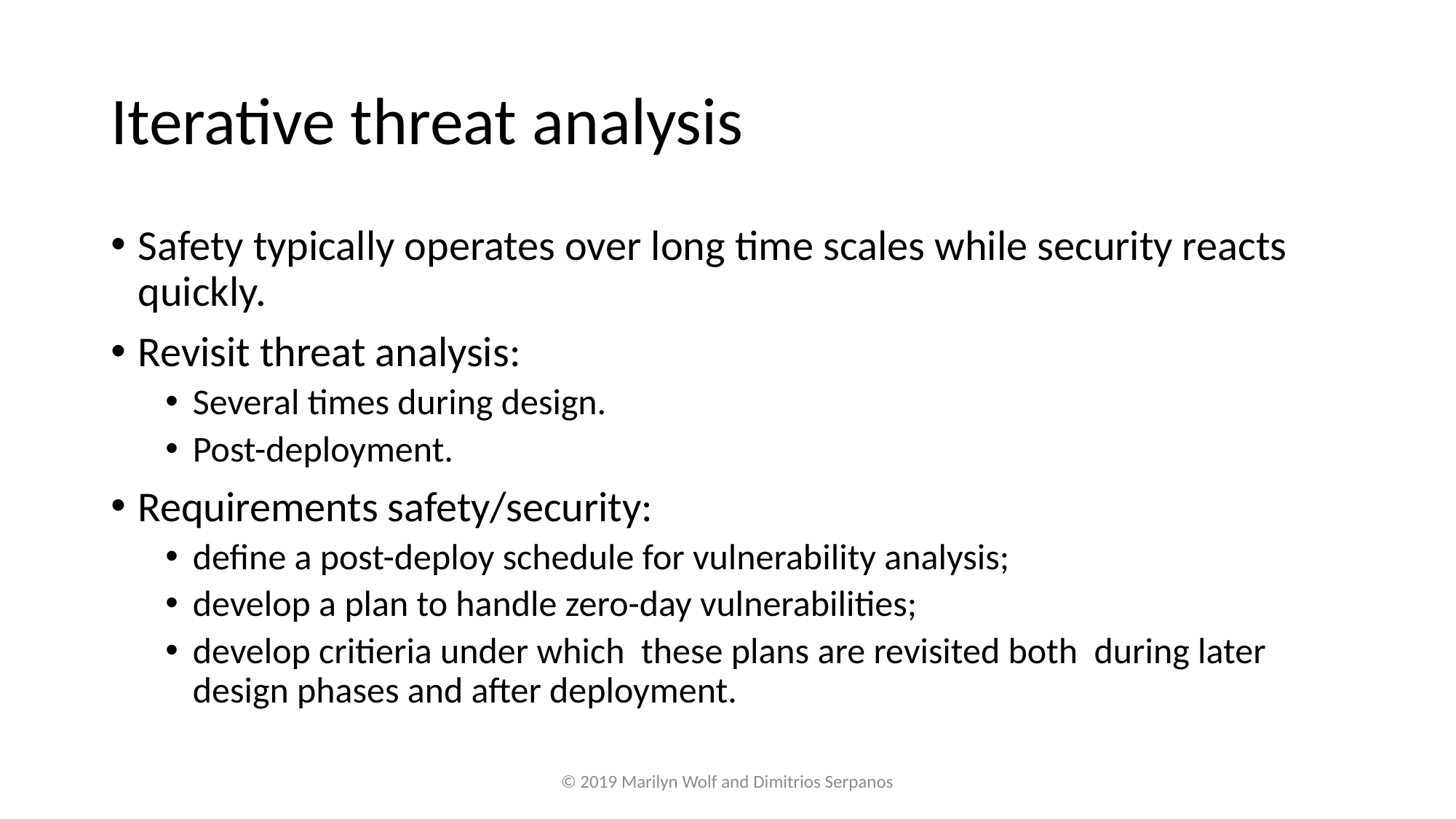

# Iterative threat analysis
Safety typically operates over long time scales while security reacts quickly.
Revisit threat analysis:
Several times during design.
Post-deployment.
Requirements safety/security:
define a post-deploy schedule for vulnerability analysis;
develop a plan to handle zero-day vulnerabilities;
develop critieria under which  these plans are revisited both  during later design phases and after deployment.
© 2019 Marilyn Wolf and Dimitrios Serpanos